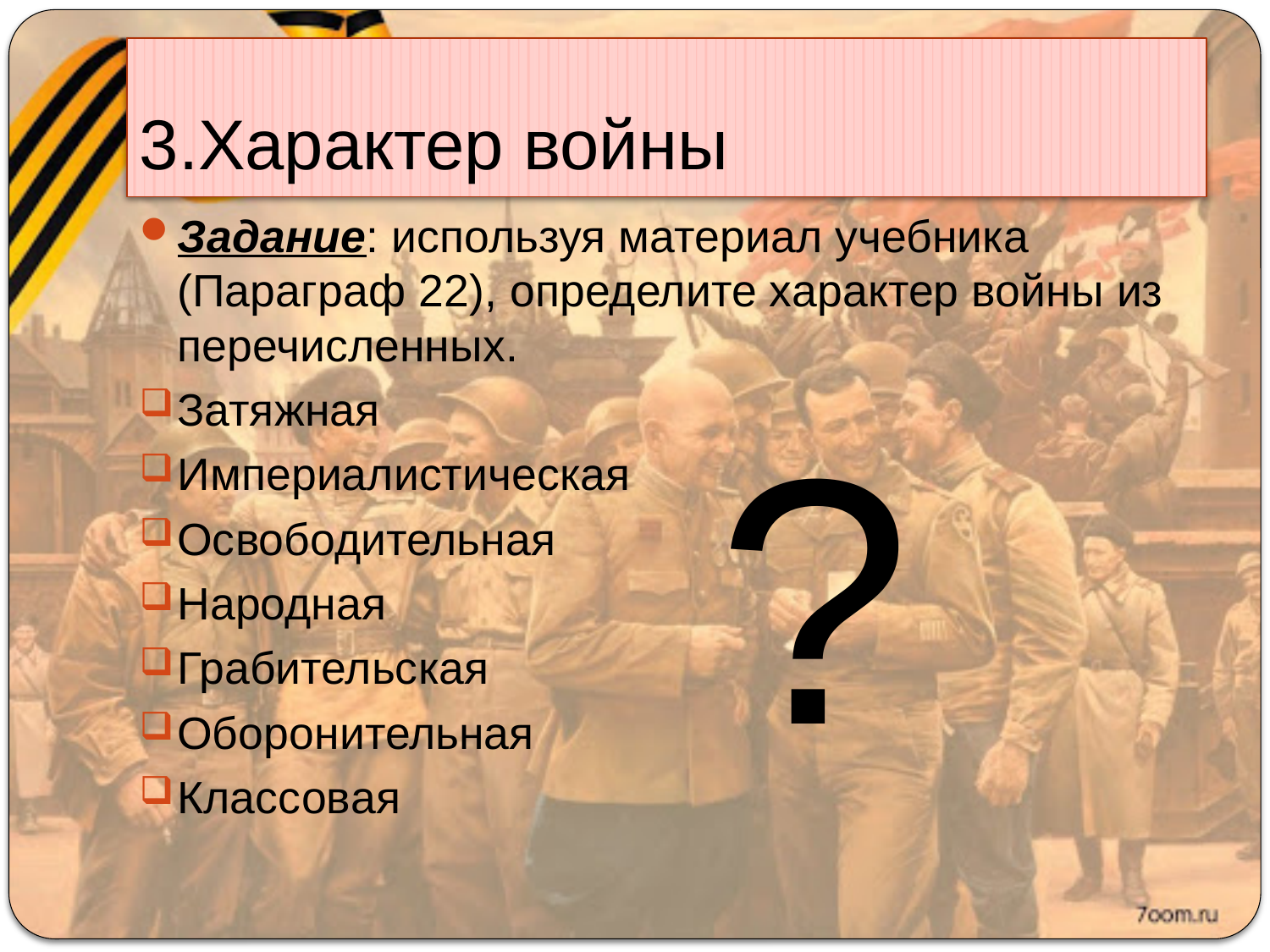

# 3.Характер войны
Задание: используя материал учебника (Параграф 22), определите характер войны из перечисленных.
Затяжная
Империалистическая
Освободительная
Народная
Грабительская
Оборонительная
Классовая
?